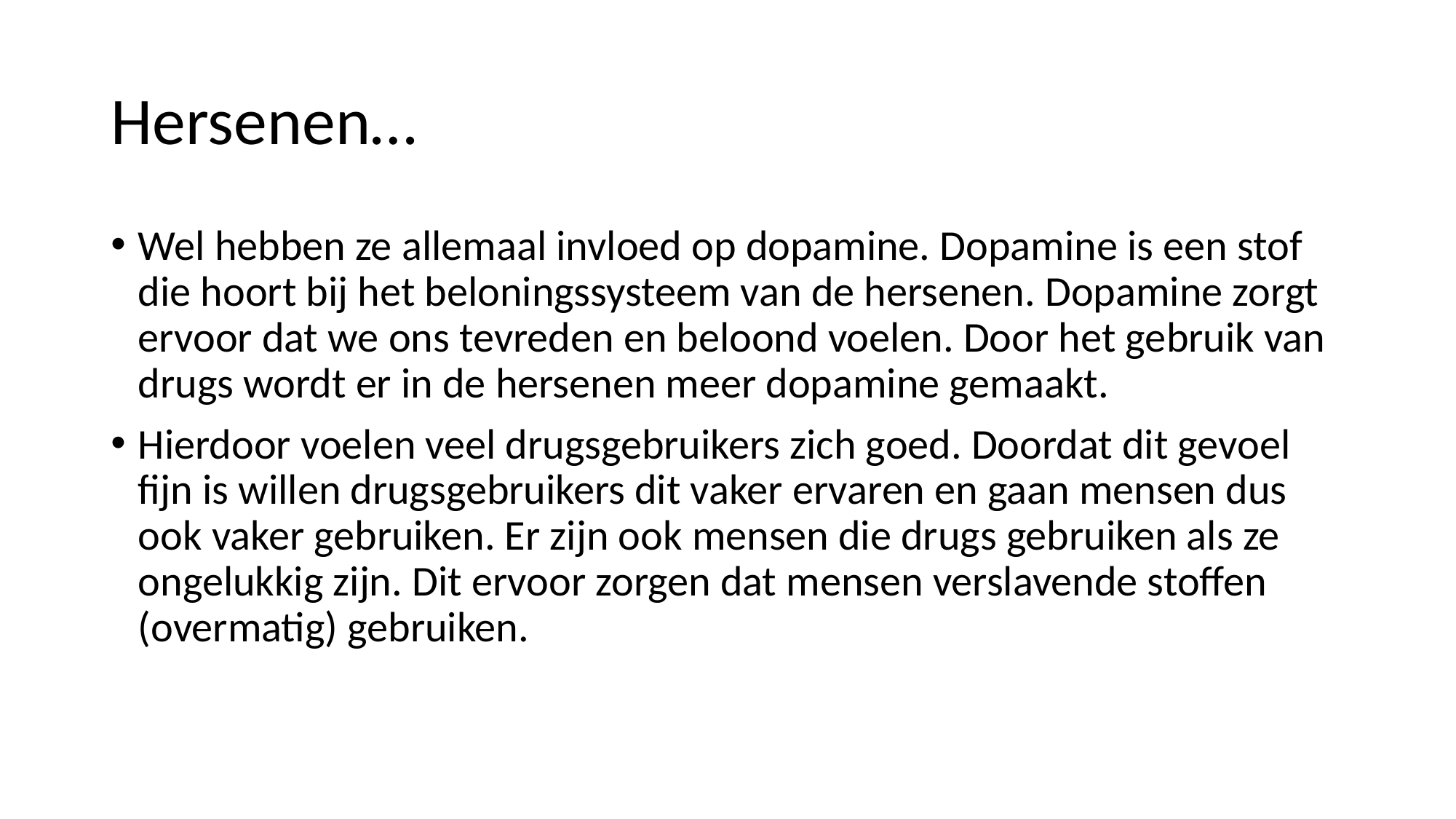

# Hersenen…
Wel hebben ze allemaal invloed op dopamine. Dopamine is een stof die hoort bij het beloningssysteem van de hersenen. Dopamine zorgt ervoor dat we ons tevreden en beloond voelen. Door het gebruik van drugs wordt er in de hersenen meer dopamine gemaakt.
Hierdoor voelen veel drugsgebruikers zich goed. Doordat dit gevoel fijn is willen drugsgebruikers dit vaker ervaren en gaan mensen dus ook vaker gebruiken. Er zijn ook mensen die drugs gebruiken als ze ongelukkig zijn. Dit ervoor zorgen dat mensen verslavende stoffen (overmatig) gebruiken.